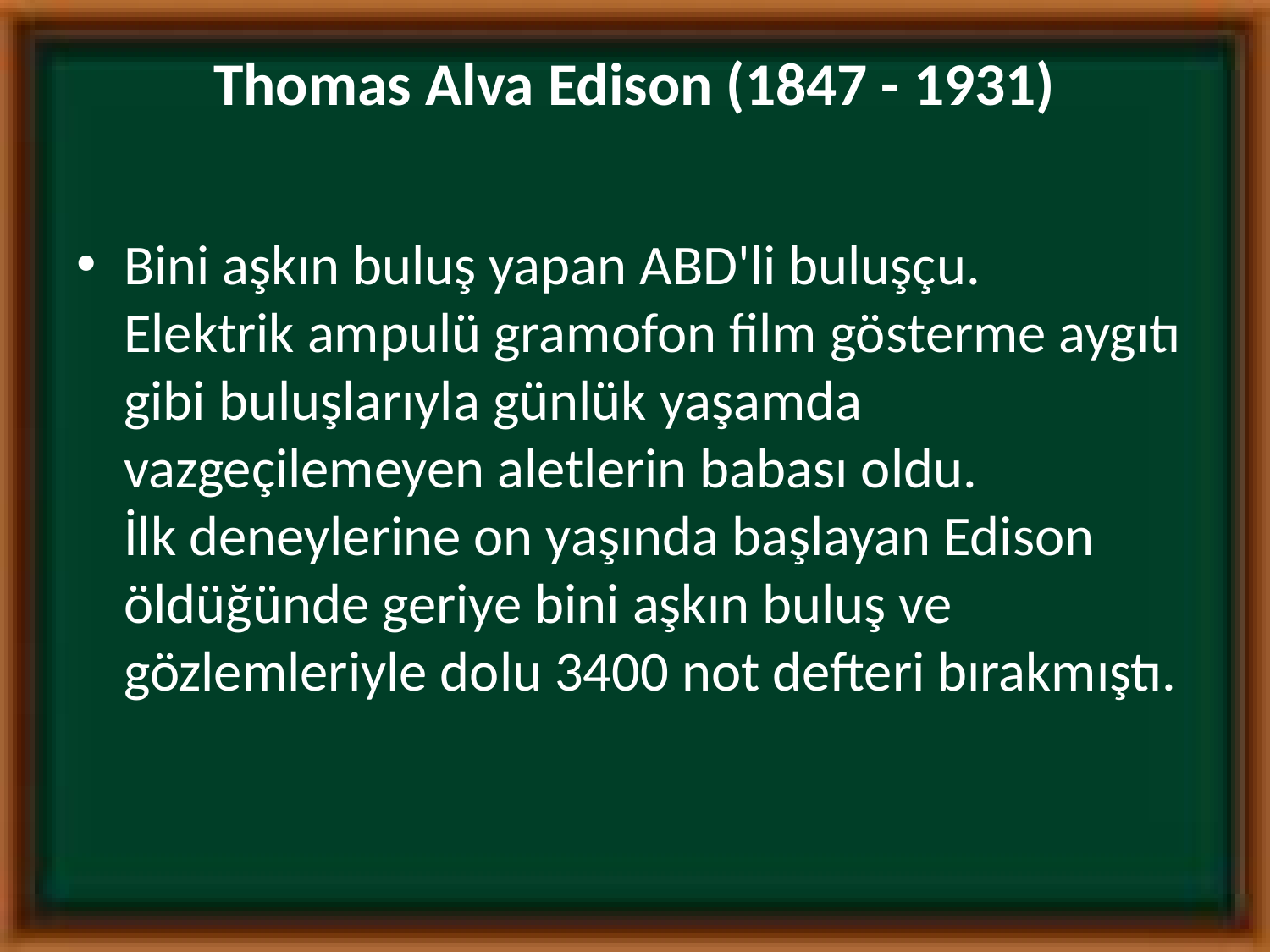

# Thomas Alva Edison (1847 - 1931)
Bini aşkın buluş yapan ABD'li buluşçu.
Elektrik ampulü gramofon film gösterme aygıtı gibi buluşlarıyla günlük yaşamda vazgeçilemeyen aletlerin babası oldu.
İlk deneylerine on yaşında başlayan Edison öldüğünde geriye bini aşkın buluş ve gözlemleriyle dolu 3400 not defteri bırakmıştı.